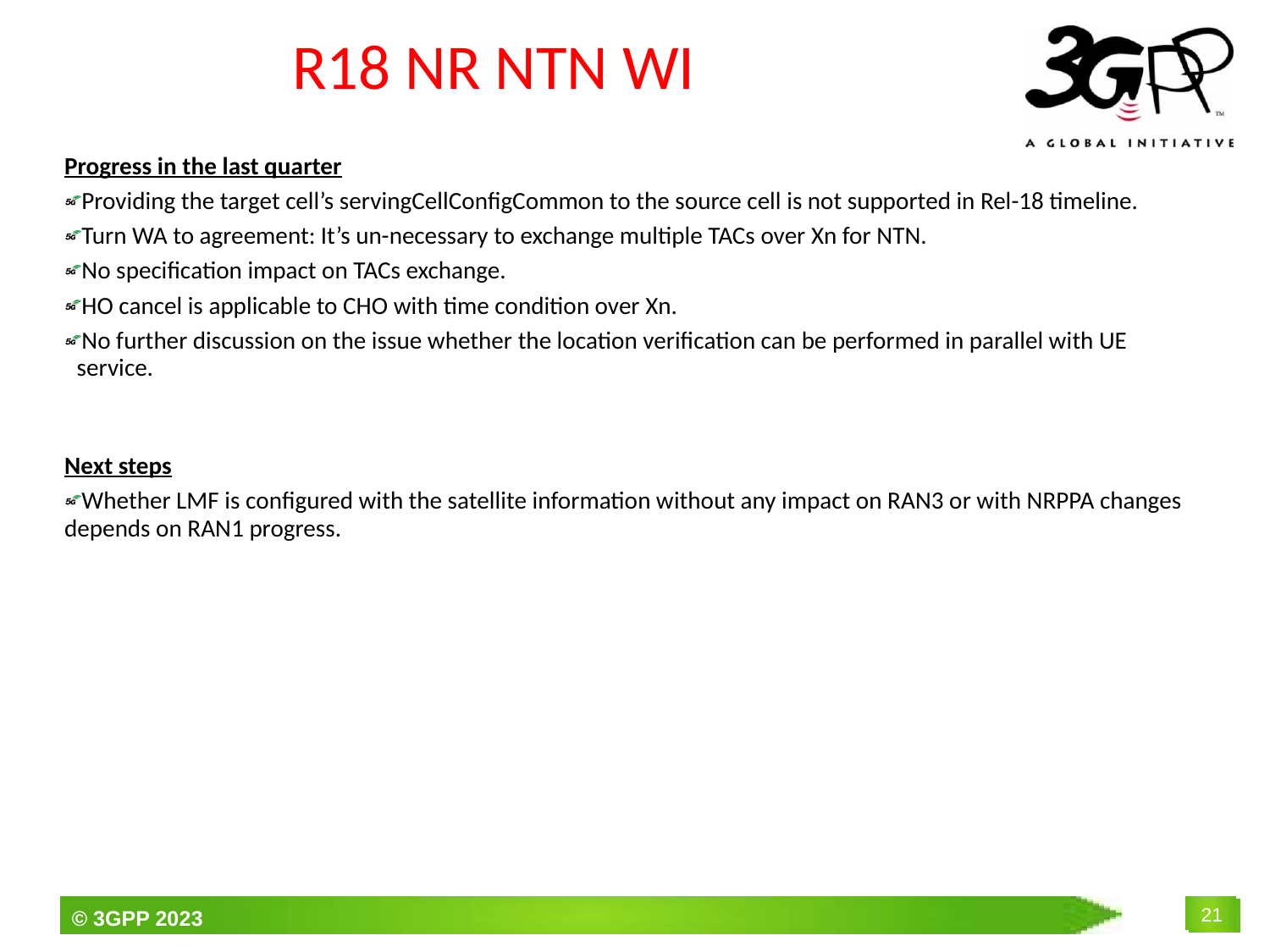

# R18 NR NTN WI
Progress in the last quarter
Providing the target cell’s servingCellConfigCommon to the source cell is not supported in Rel-18 timeline.
Turn WA to agreement: It’s un-necessary to exchange multiple TACs over Xn for NTN.
No specification impact on TACs exchange.
HO cancel is applicable to CHO with time condition over Xn.
No further discussion on the issue whether the location verification can be performed in parallel with UE service.

Next steps
Whether LMF is configured with the satellite information without any impact on RAN3 or with NRPPA changes depends on RAN1 progress.

21